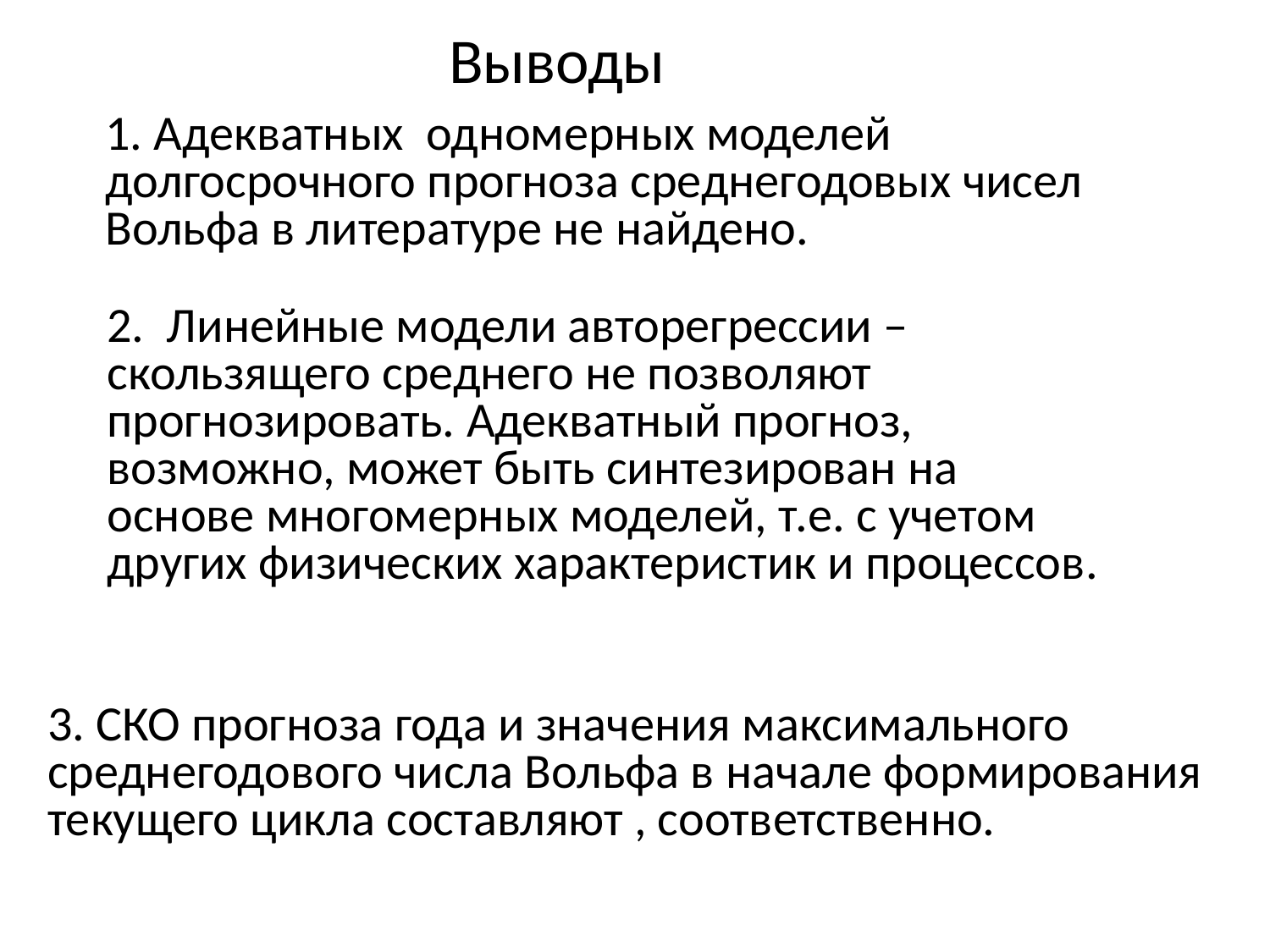

Выводы
1. Адекватных  одномерных моделей долгосрочного прогноза среднегодовых чисел Вольфа в литературе не найдено.
2.  Линейные модели авторегрессии – скользящего среднего не позволяют прогнозировать. Адекватный прогноз,  возможно, может быть синтезирован на основе многомерных моделей, т.е. с учетом других физических характеристик и процессов.
3. СКО прогноза года и значения максимального среднегодового числа Вольфа в начале формирования текущего цикла составляют , соответственно.